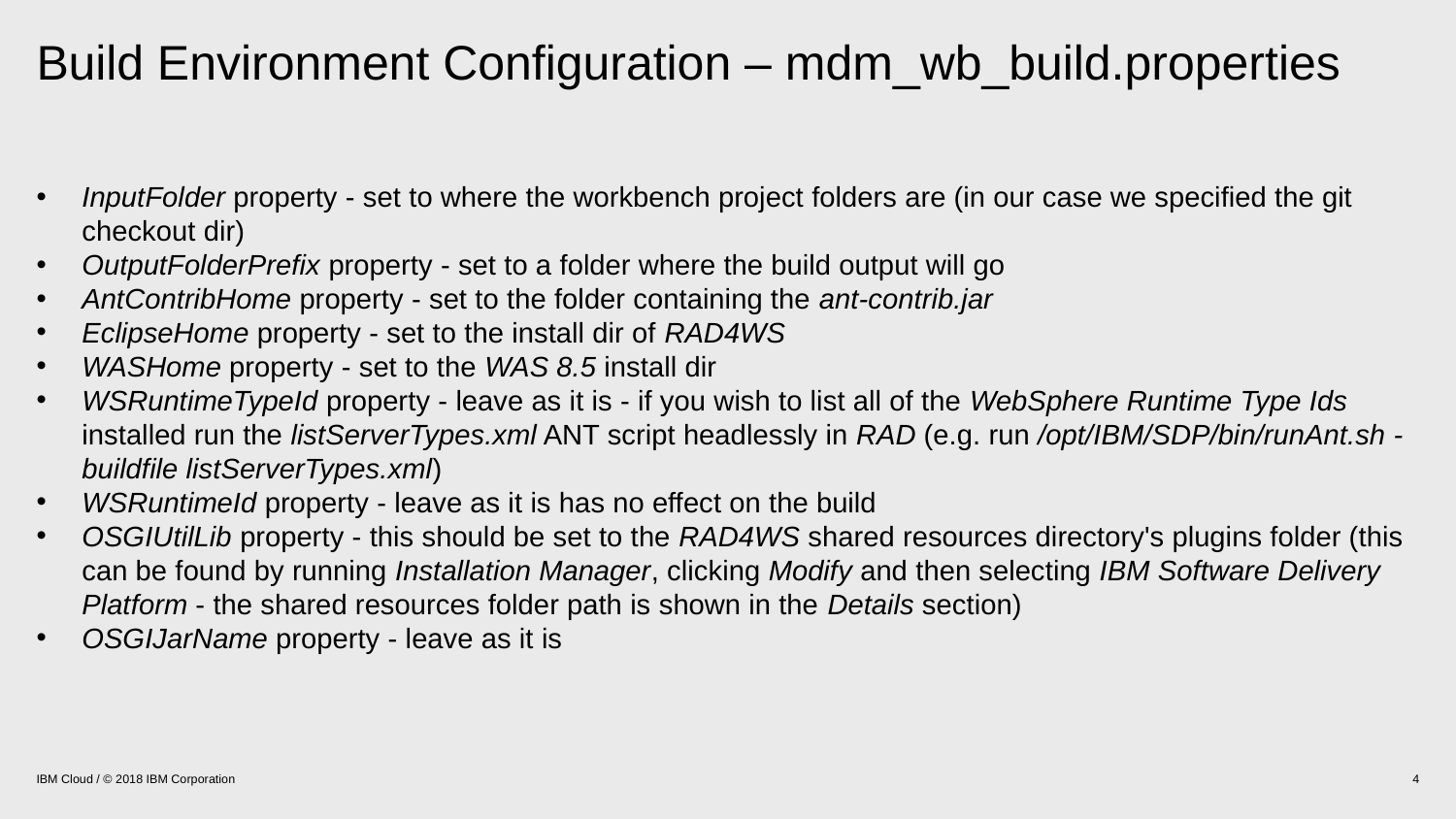

# Build Environment Configuration – mdm_wb_build.properties
InputFolder property - set to where the workbench project folders are (in our case we specified the git checkout dir)
OutputFolderPrefix property - set to a folder where the build output will go
AntContribHome property - set to the folder containing the ant-contrib.jar
EclipseHome property - set to the install dir of RAD4WS
WASHome property - set to the WAS 8.5 install dir
WSRuntimeTypeId property - leave as it is - if you wish to list all of the WebSphere Runtime Type Ids installed run the listServerTypes.xml ANT script headlessly in RAD (e.g. run /opt/IBM/SDP/bin/runAnt.sh -buildfile listServerTypes.xml)
WSRuntimeId property - leave as it is has no effect on the build
OSGIUtilLib property - this should be set to the RAD4WS shared resources directory's plugins folder (this can be found by running Installation Manager, clicking Modify and then selecting IBM Software Delivery Platform - the shared resources folder path is shown in the Details section)
OSGIJarName property - leave as it is

IBM Cloud / © 2018 IBM Corporation
4